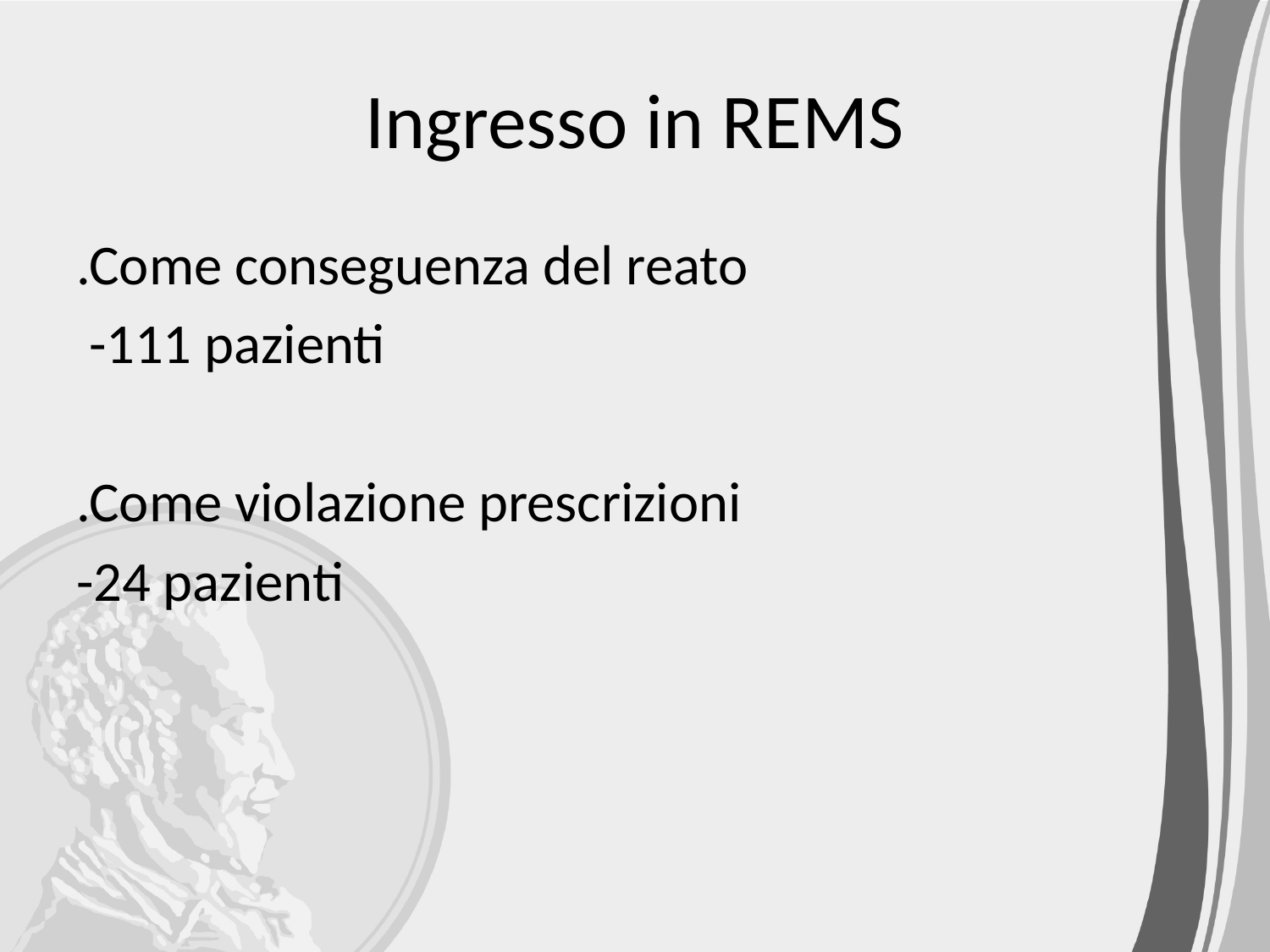

# Ingresso in REMS
.Come conseguenza del reato
 -111 pazienti

.Come violazione prescrizioni
-24 pazienti